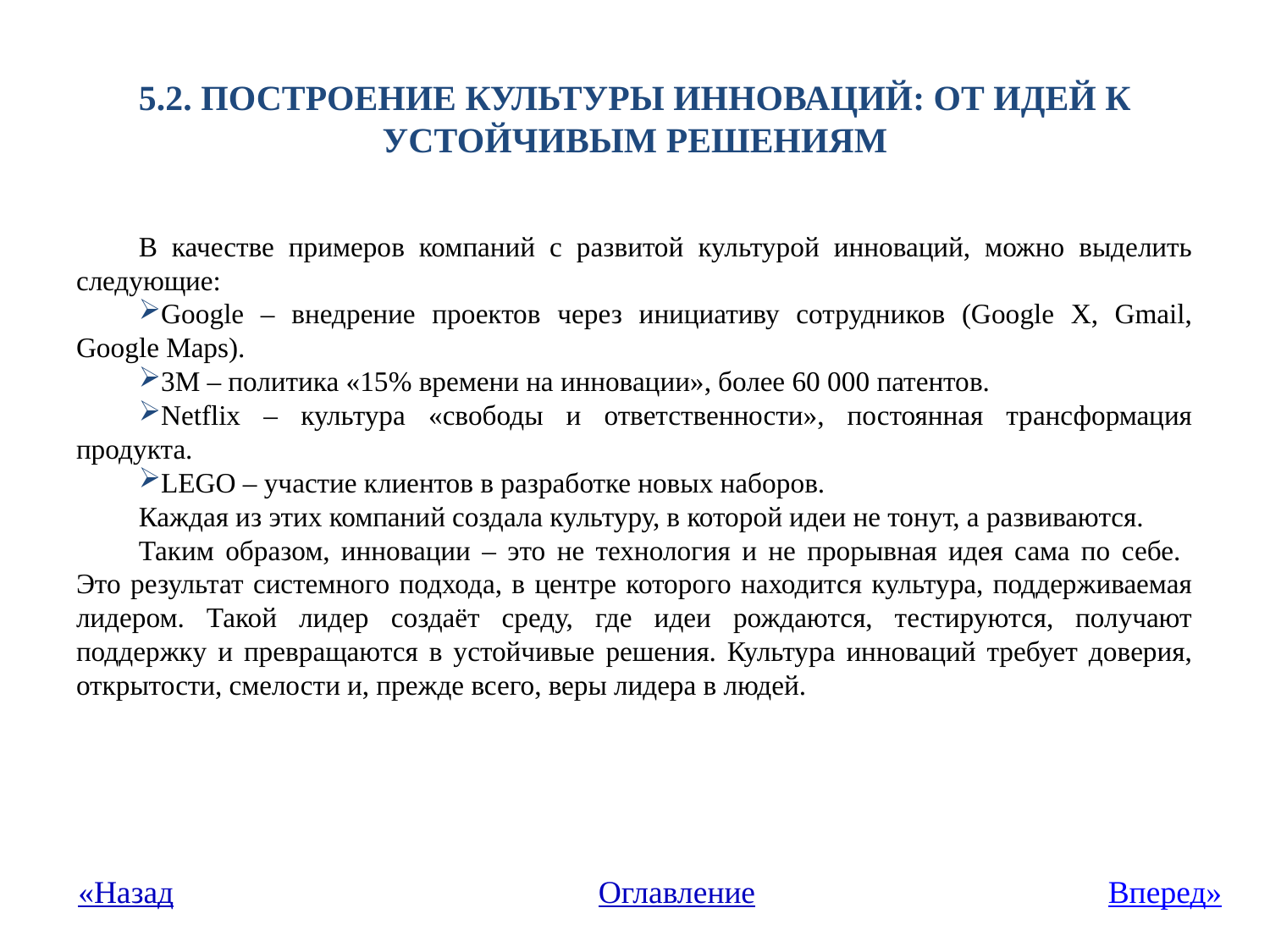

# 5.2. ПОСТРОЕНИЕ КУЛЬТУРЫ ИННОВАЦИЙ: ОТ ИДЕЙ К УСТОЙЧИВЫМ РЕШЕНИЯМ
В качестве примеров компаний с развитой культурой инноваций, можно выделить следующие:
Google – внедрение проектов через инициативу сотрудников (Google X, Gmail, Google Maps).
3M – политика «15% времени на инновации», более 60 000 патентов.
Netflix – культура «свободы и ответственности», постоянная трансформация продукта.
LEGO – участие клиентов в разработке новых наборов.
Каждая из этих компаний создала культуру, в которой идеи не тонут, а развиваются.
Таким образом, инновации – это не технология и не прорывная идея сама по себе.
Это результат системного подхода, в центре которого находится культура, поддерживаемая лидером. Такой лидер создаёт среду, где идеи рождаются, тестируются, получают поддержку и превращаются в устойчивые решения. Культура инноваций требует доверия, открытости, смелости и, прежде всего, веры лидера в людей.

«Назад
Оглавление
Вперед»